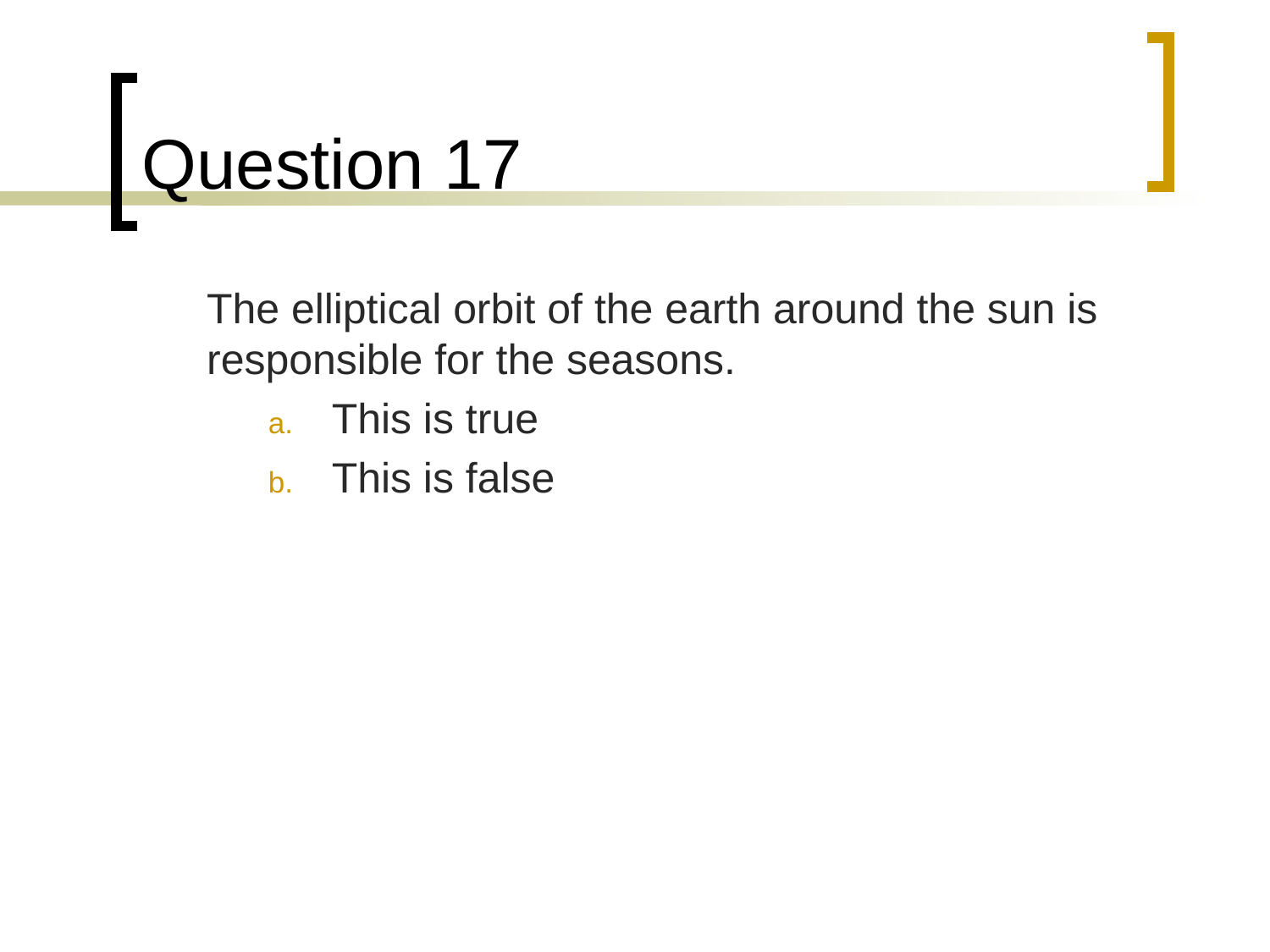

# Question 17
	The elliptical orbit of the earth around the sun is responsible for the seasons.
This is true
This is false